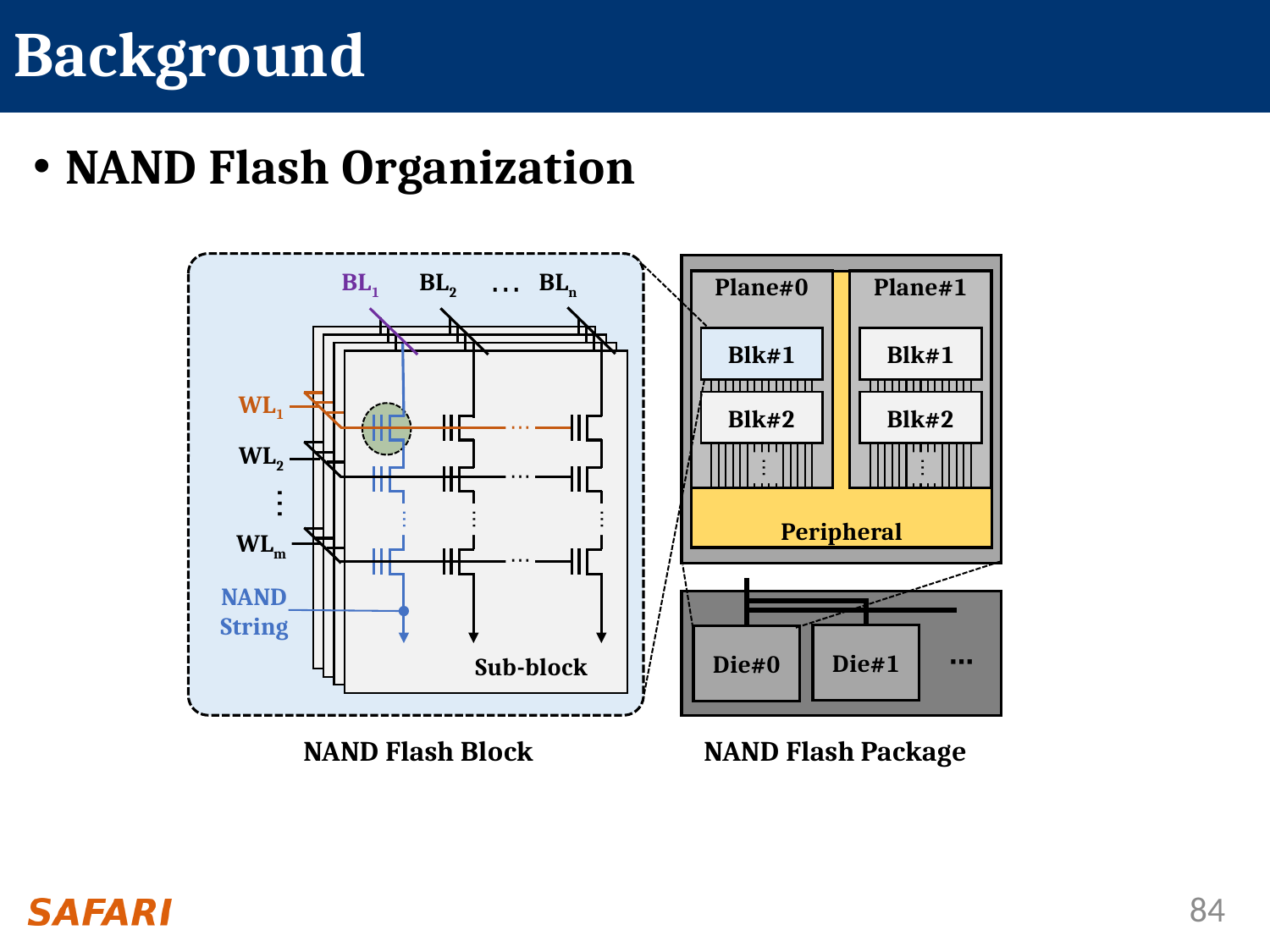

# Background

⋯
BL1
BL2
BLn

WL1

⋯
WL2
⋯
⋯
⋯
⋯
⋯
⋯
WLm
⋯
NAND
String
Sub-block
NAND Flash Block
NAND Flash Organization

Plane#0
Peripheral
Plane#1
Blk#1
Blk#1
Blk#2
Blk#2
⋯
⋯

Die#1
Die#0
⋯
NAND Flash Package